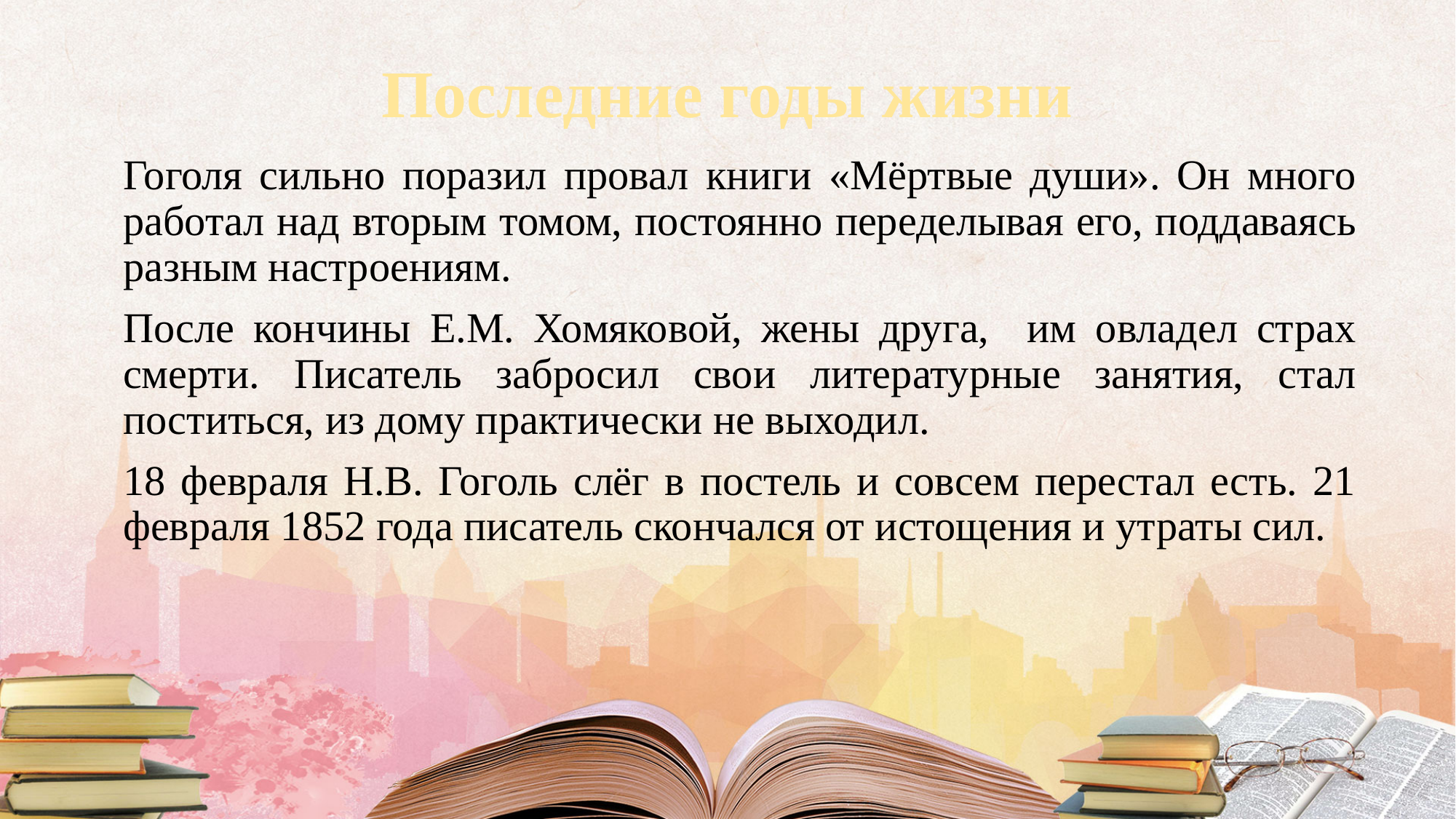

# Последние годы жизни
Гоголя сильно поразил провал книги «Мёртвые души». Он много работал над вторым томом, постоянно переделывая его, поддаваясь разным настроениям.
После кончины Е.М. Хомяковой, жены друга,  им овладел страх смерти. Писатель забросил свои литературные занятия, стал поститься, из дому практически не выходил.
18 февраля Н.В. Гоголь слёг в постель и совсем перестал есть. 21 февраля 1852 года писатель скончался от истощения и утраты сил.